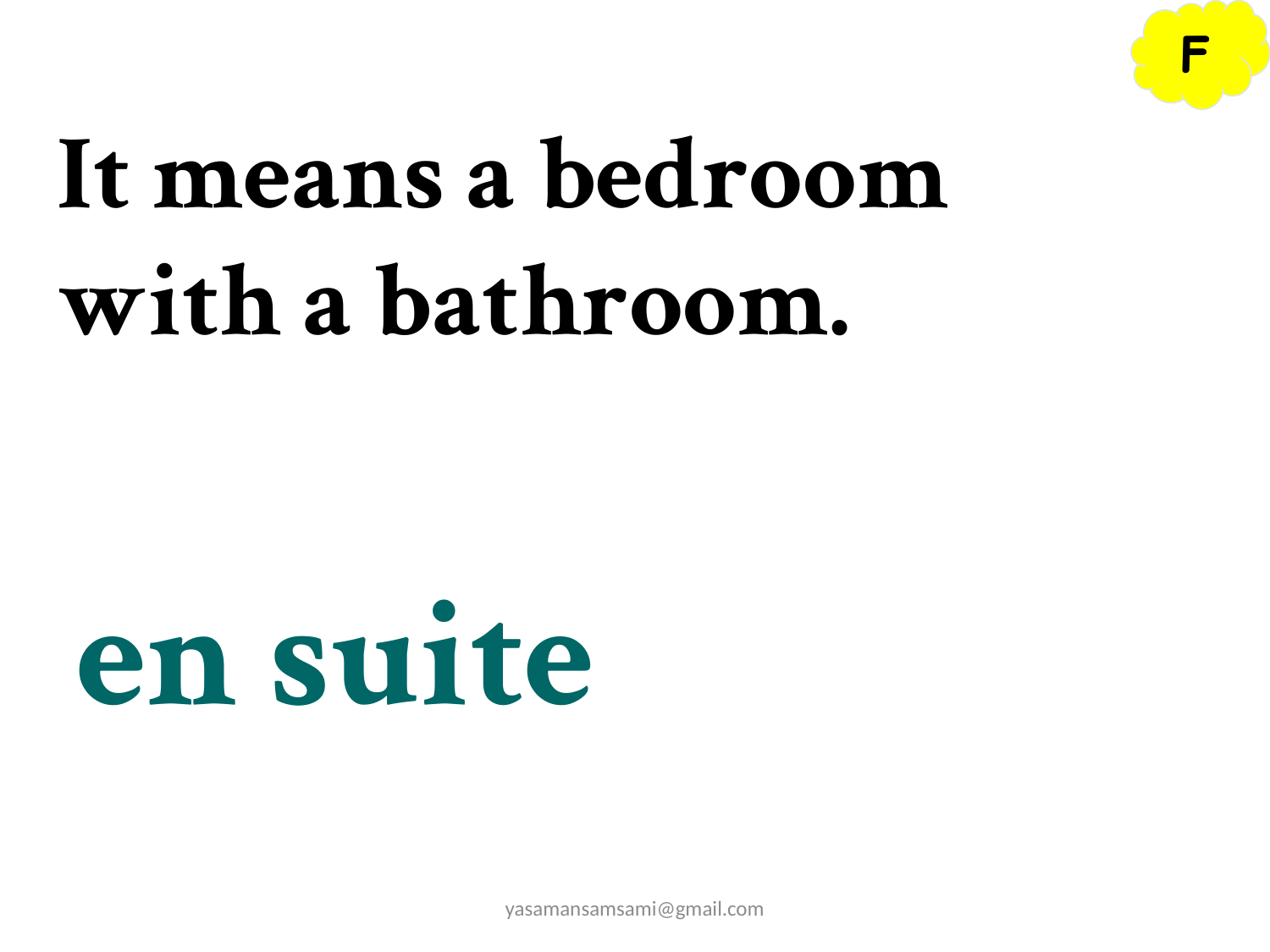

F
It means a bedroom with a bathroom.
en suite
yasamansamsami@gmail.com